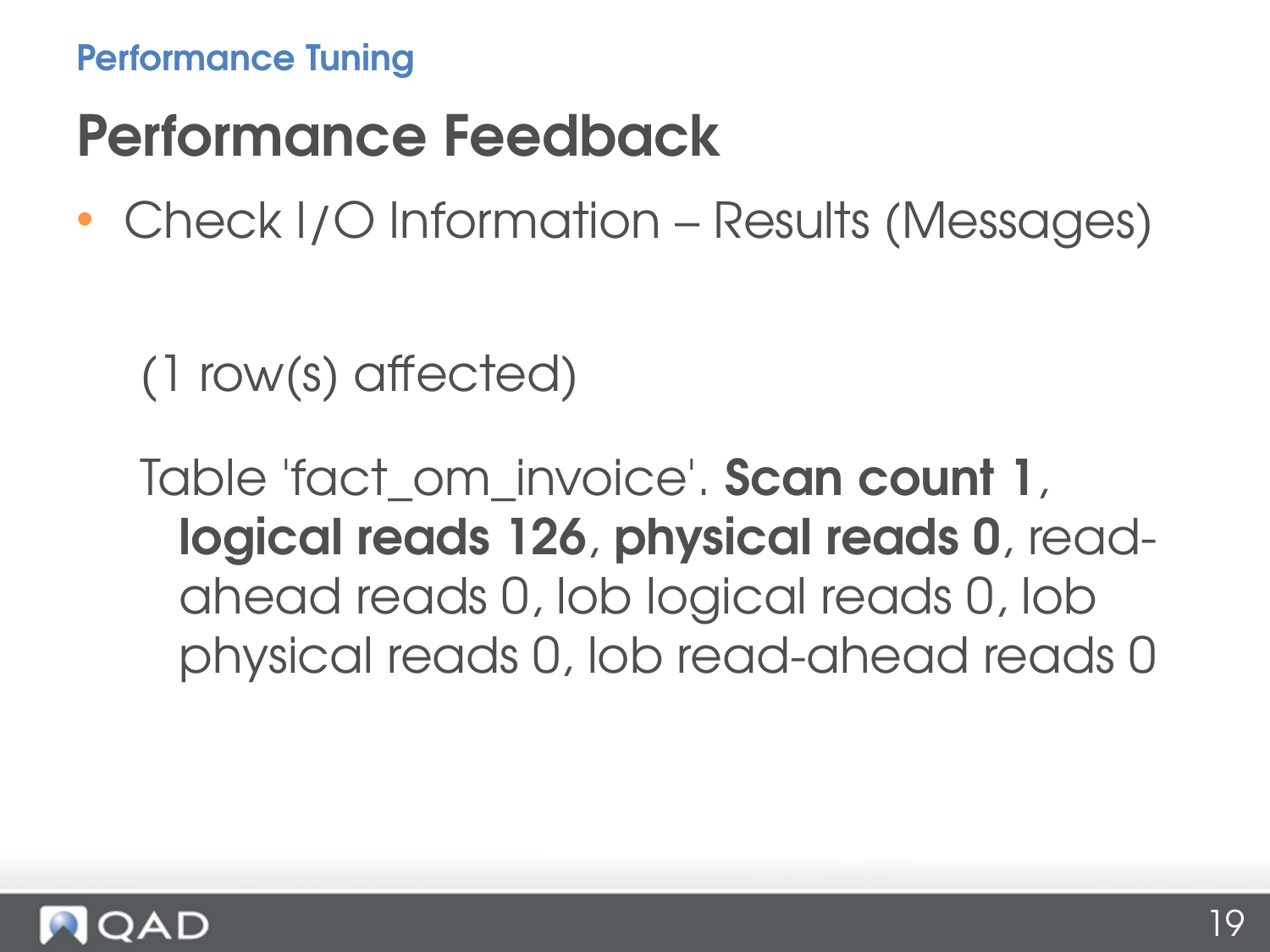

Performance Tuning
# Performance Feedback
Check I/O Information – Results (Messages)

(1 row(s) affected)

Table 'fact_om_invoice'. Scan count 1, logical reads 126, physical reads 0, read-ahead reads 0, lob logical reads 0, lob physical reads 0, lob read-ahead reads 0

19